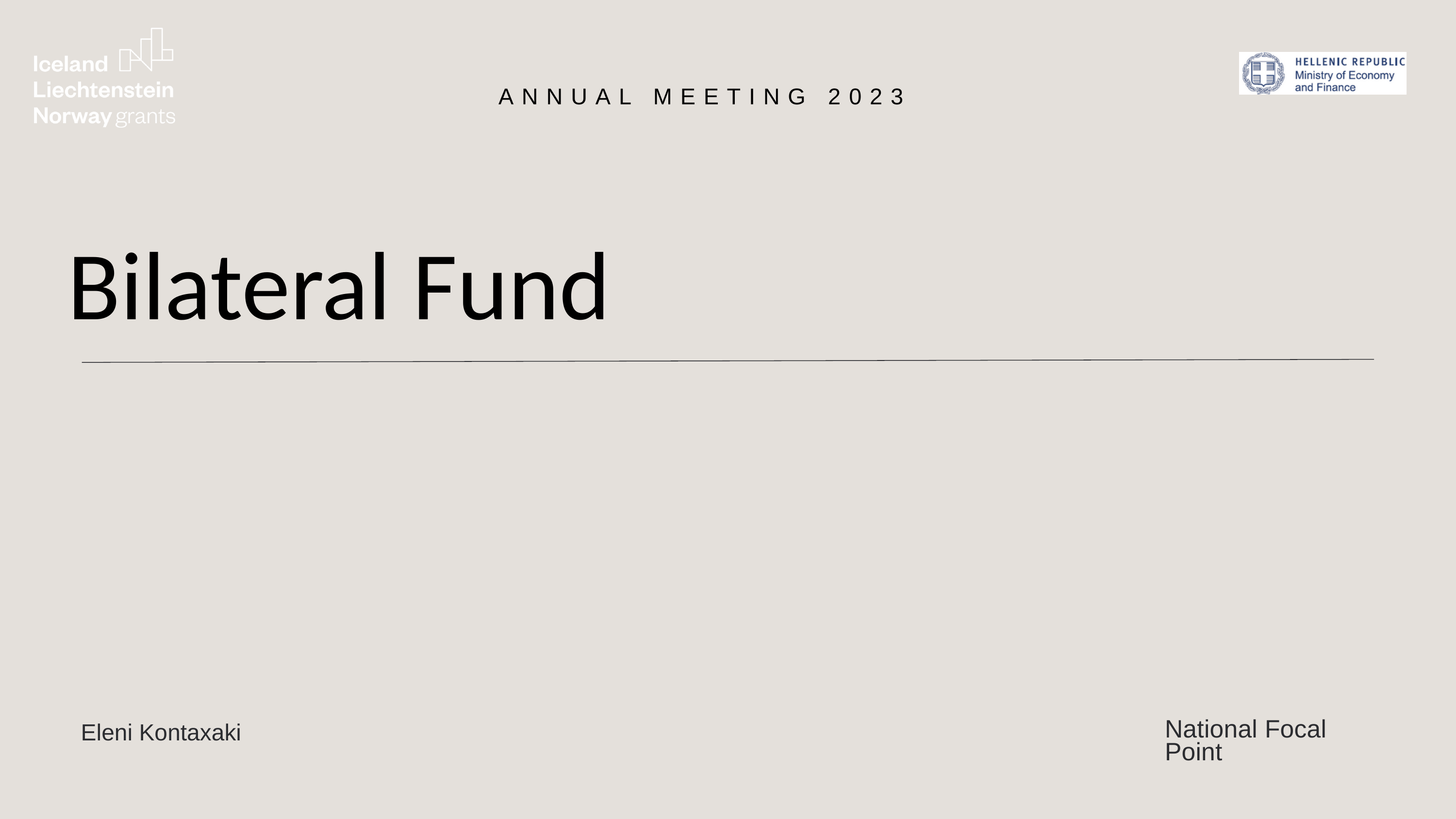

ANNUAL MEETING 2023
Bilateral Fund

Eleni Kontaxaki
National Focal Point